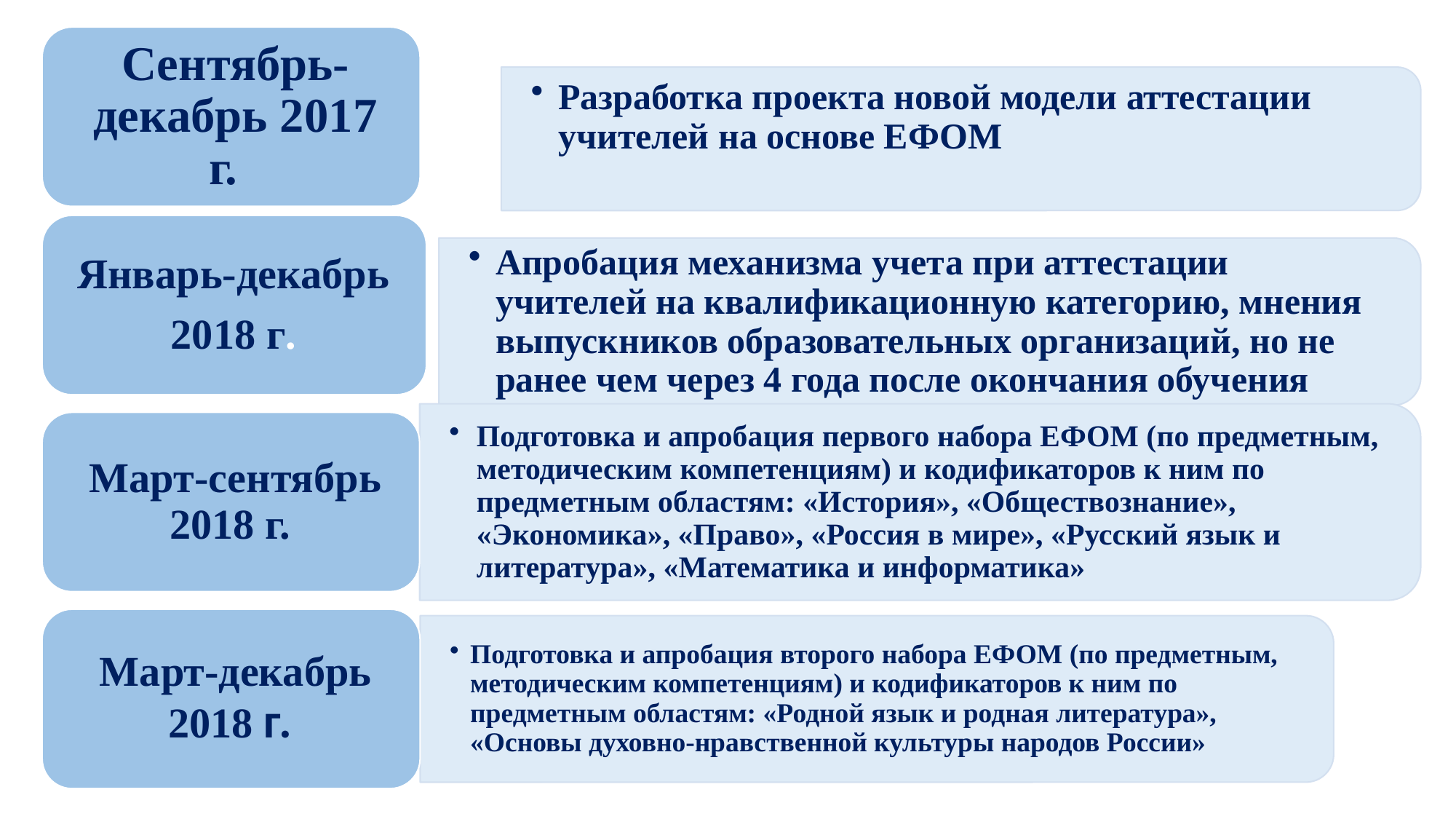

Разработка проекта новой модели аттестации учителей на основе ЕФОМ

Сентябрь-декабрь 2017 г.
Апробация механизма учета при аттестации учителей на квалификационную категорию, мнения выпускников образовательных организаций, но не ранее чем через 4 года после окончания обучения
Январь-декабрь
2018 г.
Подготовка и апробация первого набора ЕФОМ (по предметным, методическим компетенциям) и кодификаторов к ним по предметным областям: «История», «Обществознание», «Экономика», «Право», «Россия в мире», «Русский язык и литература», «Математика и информатика»
Март-сентябрь 2018 г.
Подготовка и апробация второго набора ЕФОМ (по предметным, методическим компетенциям) и кодификаторов к ним по предметным областям: «Родной язык и родная литература», «Основы духовно-нравственной культуры народов России»
Март-декабрь 2018 г.